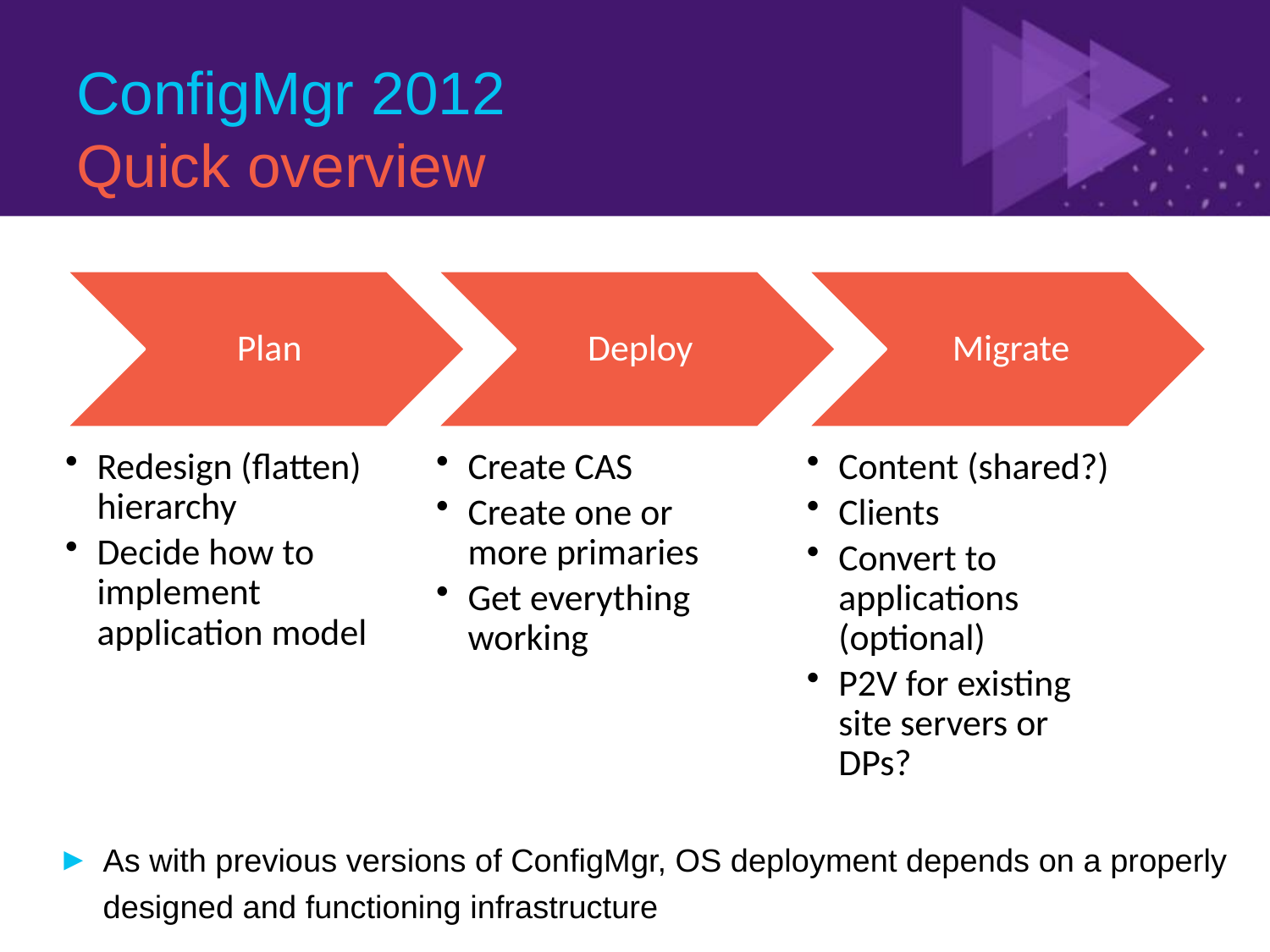

# ConfigMgr 2012 Quick overview
Plan
Redesign (flatten) hierarchy
Decide how to implement application model
Deploy
Create CAS
Create one or more primaries
Get everything working
Migrate
Content (shared?)
Clients
Convert to applications (optional)
P2V for existing site servers or DPs?
As with previous versions of ConfigMgr, OS deployment depends on a properly designed and functioning infrastructure